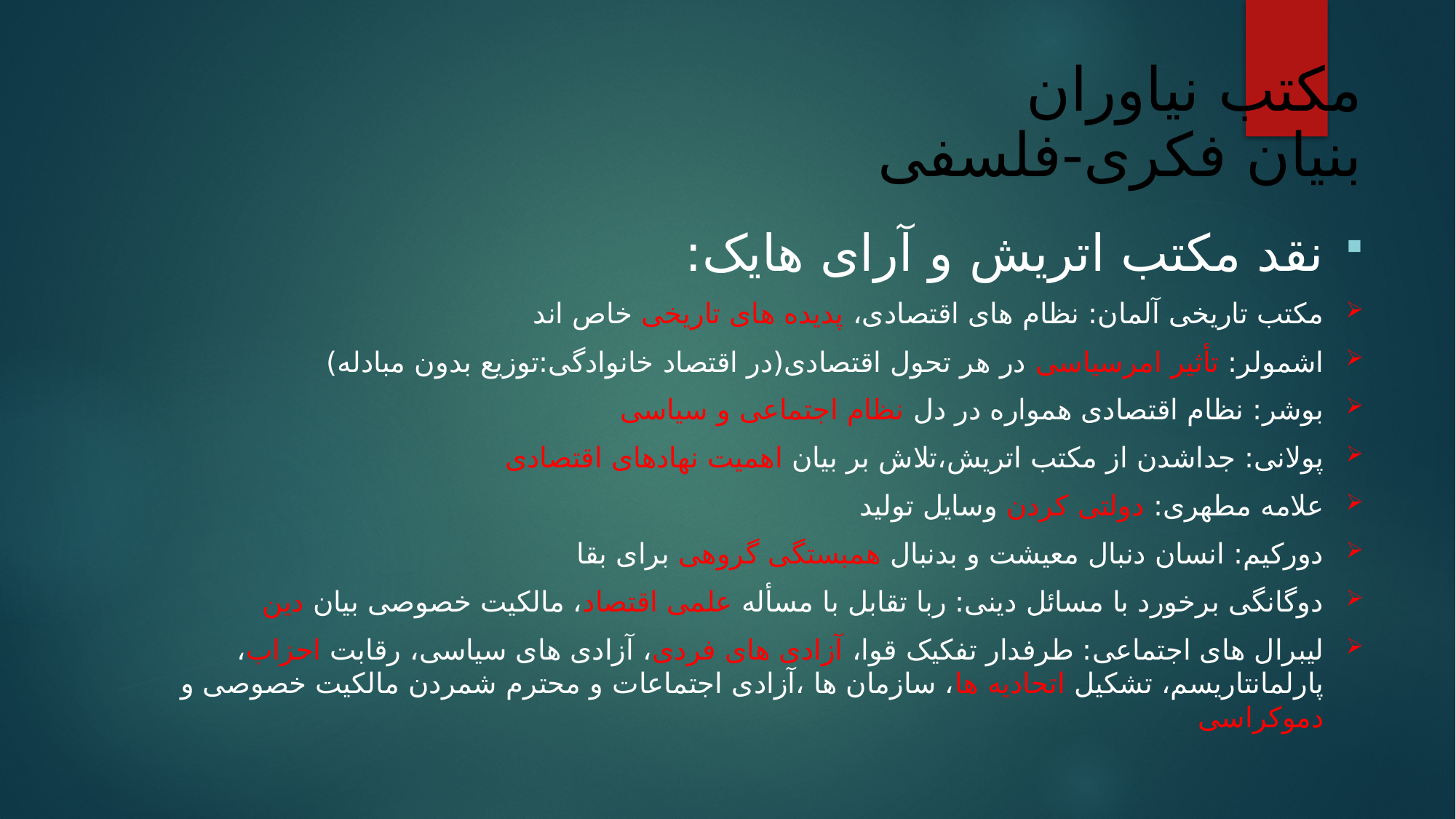

مکتب نیاوران
بنیان فکری-فلسفی
نقد مکتب اتریش و آرای هایک:
مکتب تاریخی آلمان: نظام های اقتصادی، پدیده های تاریخی خاص اند
اشمولر: تأثیر امرسیاسی در هر تحول اقتصادی(در اقتصاد خانوادگی:توزیع بدون مبادله)
بوشر: نظام اقتصادی همواره در دل نظام اجتماعی و سیاسی
پولانی: جداشدن از مکتب اتریش،تلاش بر بیان اهمیت نهادهای اقتصادی
علامه مطهری: دولتی کردن وسایل تولید
دورکیم: انسان دنبال معیشت و بدنبال همبستگی گروهی برای بقا
دوگانگی برخورد با مسائل دینی: ربا تقابل با مسأله علمی اقتصاد، مالکیت خصوصی بیان دین
لیبرال های اجتماعی: طرفدار تفکیک قوا، آزادی های فردی، آزادی های سیاسی، رقابت احزاب، پارلمانتاریسم، تشکیل اتحادیه ها، سازمان ها ،آزادی اجتماعات و محترم شمردن مالکیت خصوصی و دموکراسی